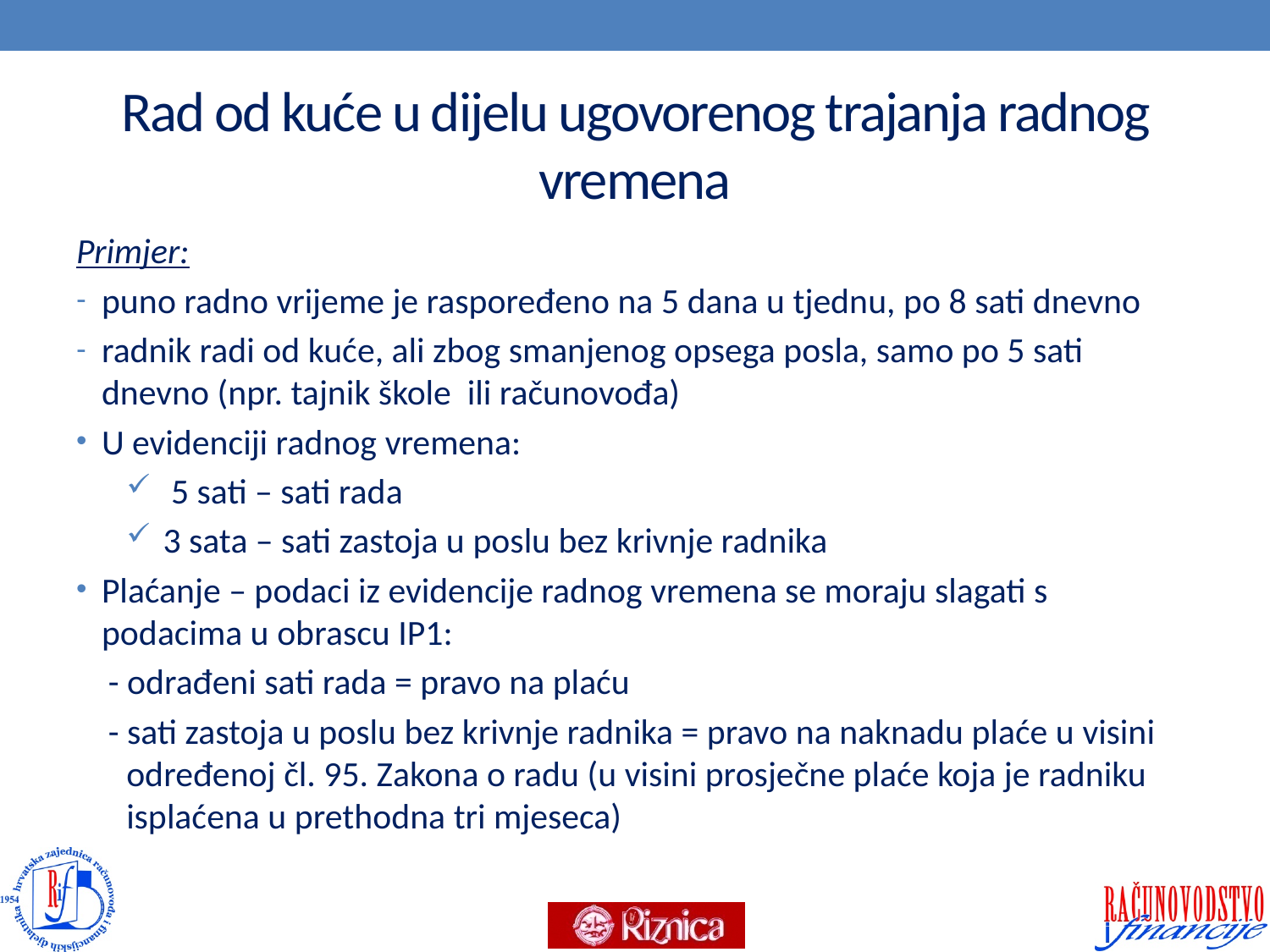

# Rad od kuće u dijelu ugovorenog trajanja radnog vremena
Primjer:
puno radno vrijeme je raspoređeno na 5 dana u tjednu, po 8 sati dnevno
radnik radi od kuće, ali zbog smanjenog opsega posla, samo po 5 sati dnevno (npr. tajnik škole  ili računovođa)
U evidenciji radnog vremena:
 5 sati – sati rada
3 sata – sati zastoja u poslu bez krivnje radnika
Plaćanje – podaci iz evidencije radnog vremena se moraju slagati s podacima u obrascu IP1:
    - odrađeni sati rada = pravo na plaću
    - sati zastoja u poslu bez krivnje radnika = pravo na naknadu plaće u visini određenoj čl. 95. Zakona o radu (u visini prosječne plaće koja je radniku isplaćena u prethodna tri mjeseca)